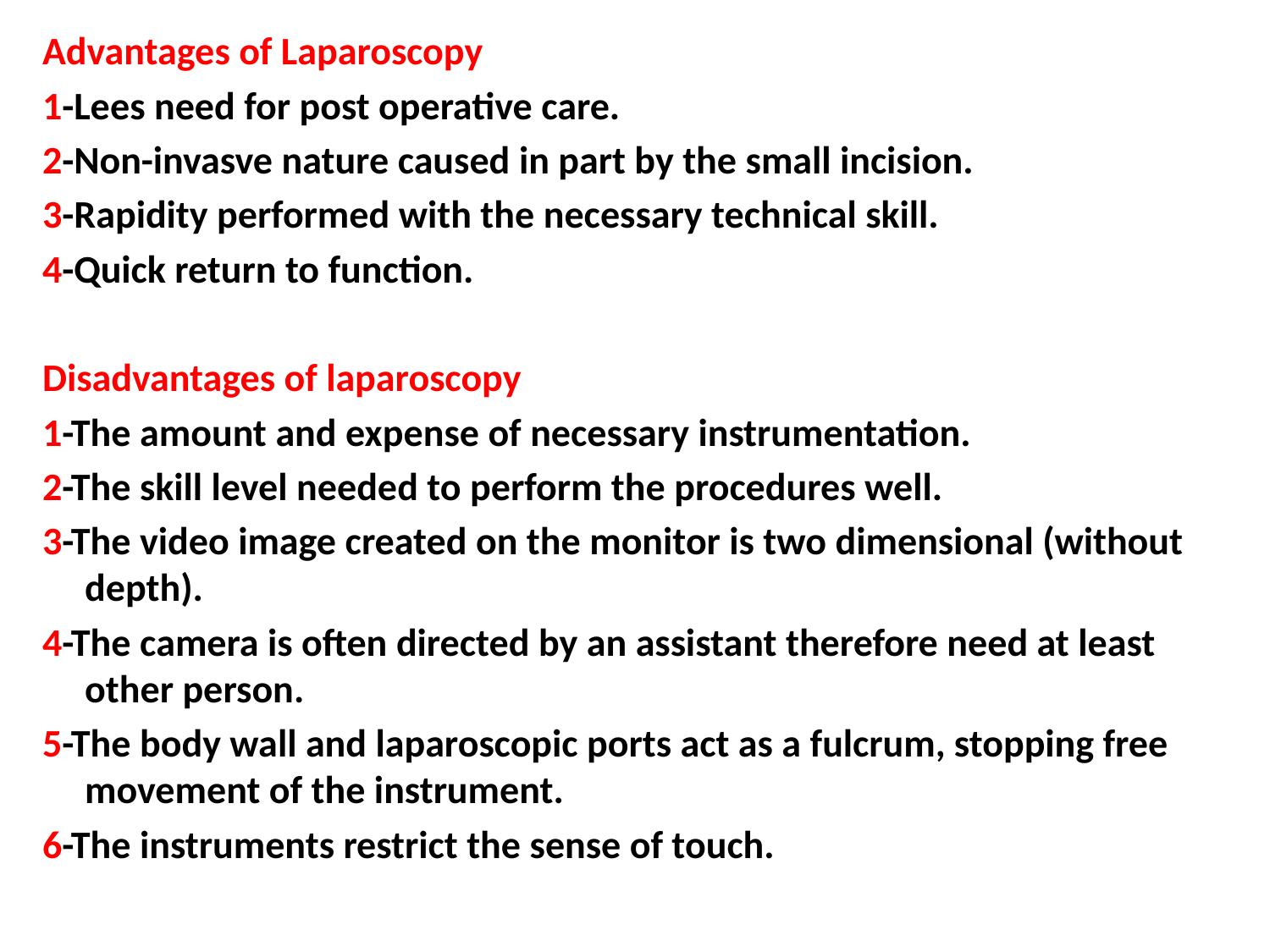

Advantages of Laparoscopy
1-Lees need for post operative care.
2-Non-invasve nature caused in part by the small incision.
3-Rapidity performed with the necessary technical skill.
4-Quick return to function.

Disadvantages of laparoscopy
1-The amount and expense of necessary instrumentation.
2-The skill level needed to perform the procedures well.
3-The video image created on the monitor is two dimensional (without depth).
4-The camera is often directed by an assistant therefore need at least other person.
5-The body wall and laparoscopic ports act as a fulcrum, stopping free movement of the instrument.
6-The instruments restrict the sense of touch.

#